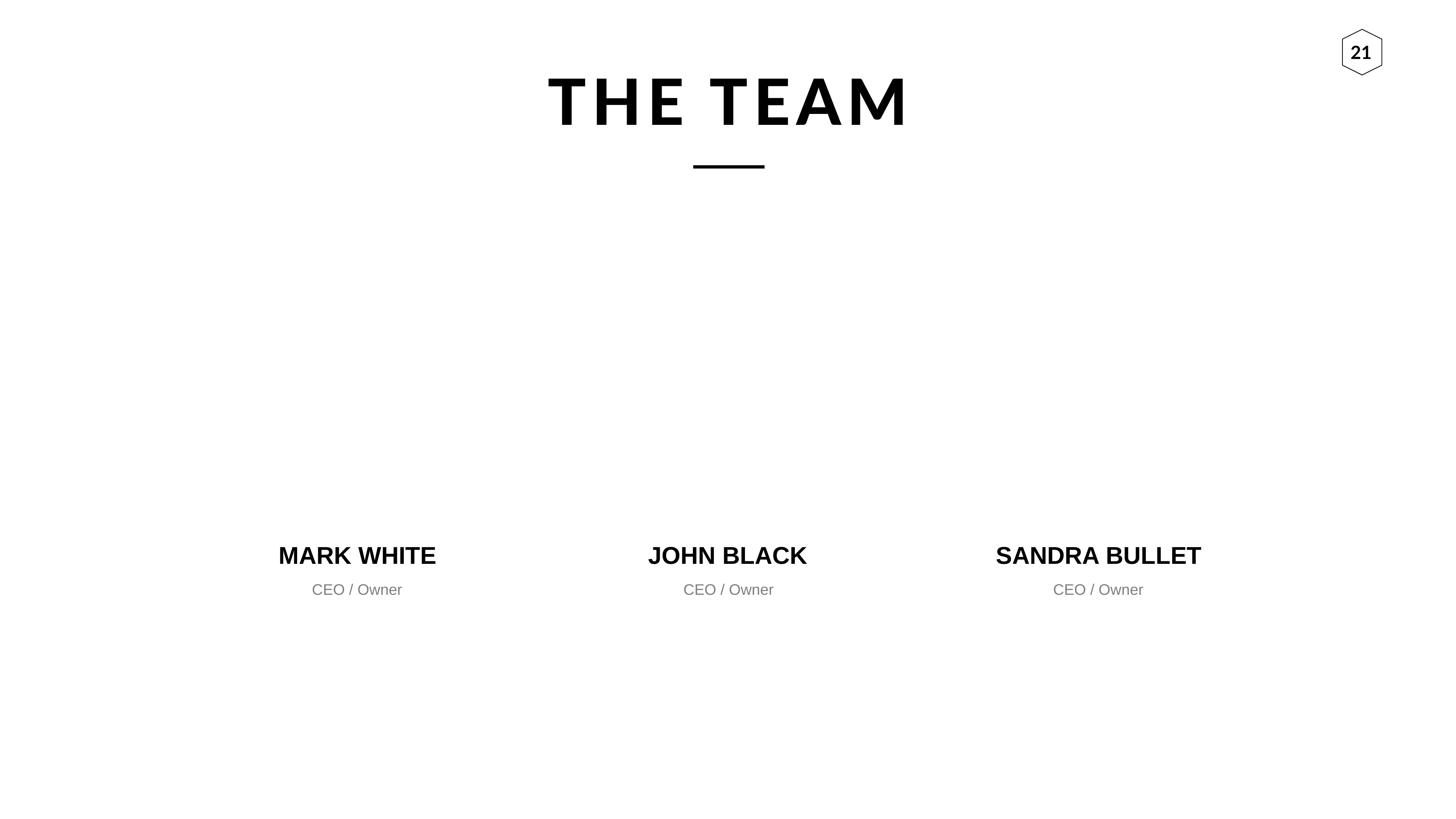

THE TEAM

MARK WHITE
JOHN BLACK
SANDRA BULLET
CEO / Owner
CEO / Owner
CEO / Owner